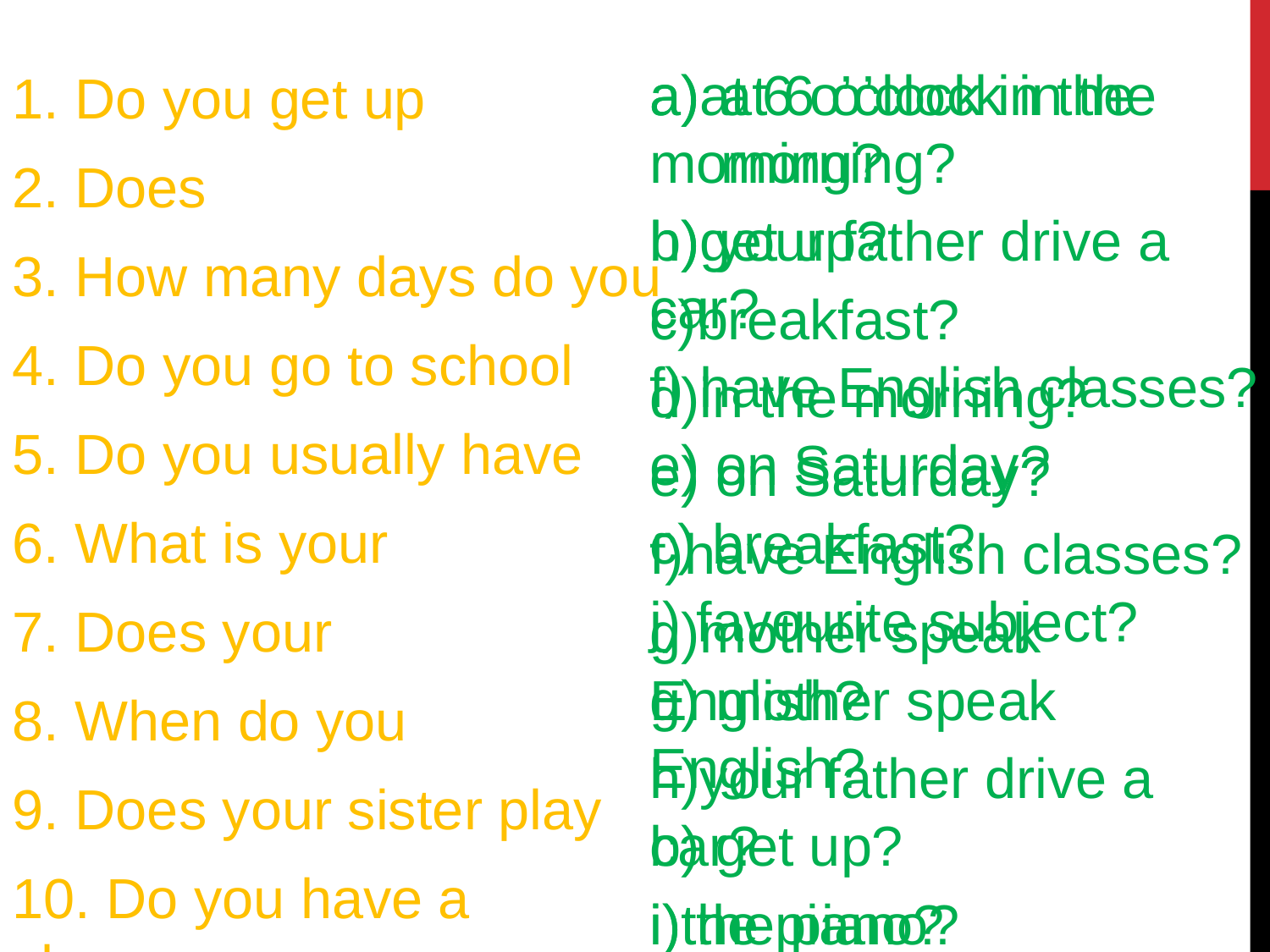

at 6 o’clock in the morning?
get up?
breakfast?
in the morning?
 on Saturday?
have English classes?
mother speak English?
your father drive a car?
the piano?
favourite subject?

at 6 o’clock in the morning?
h) your father drive a car?
f) have English classes?
e) on Saturday?
c) breakfast?
j) favourite subject?
g) mother speak English?
b) get up?
i) the piano?
d) in the morning?

1. Do you get up
2. Does
3. How many days do you
4. Do you go to school
5. Do you usually have
6. What is your
7. Does your
8. When do you
9. Does your sister play
10. Do you have a shower